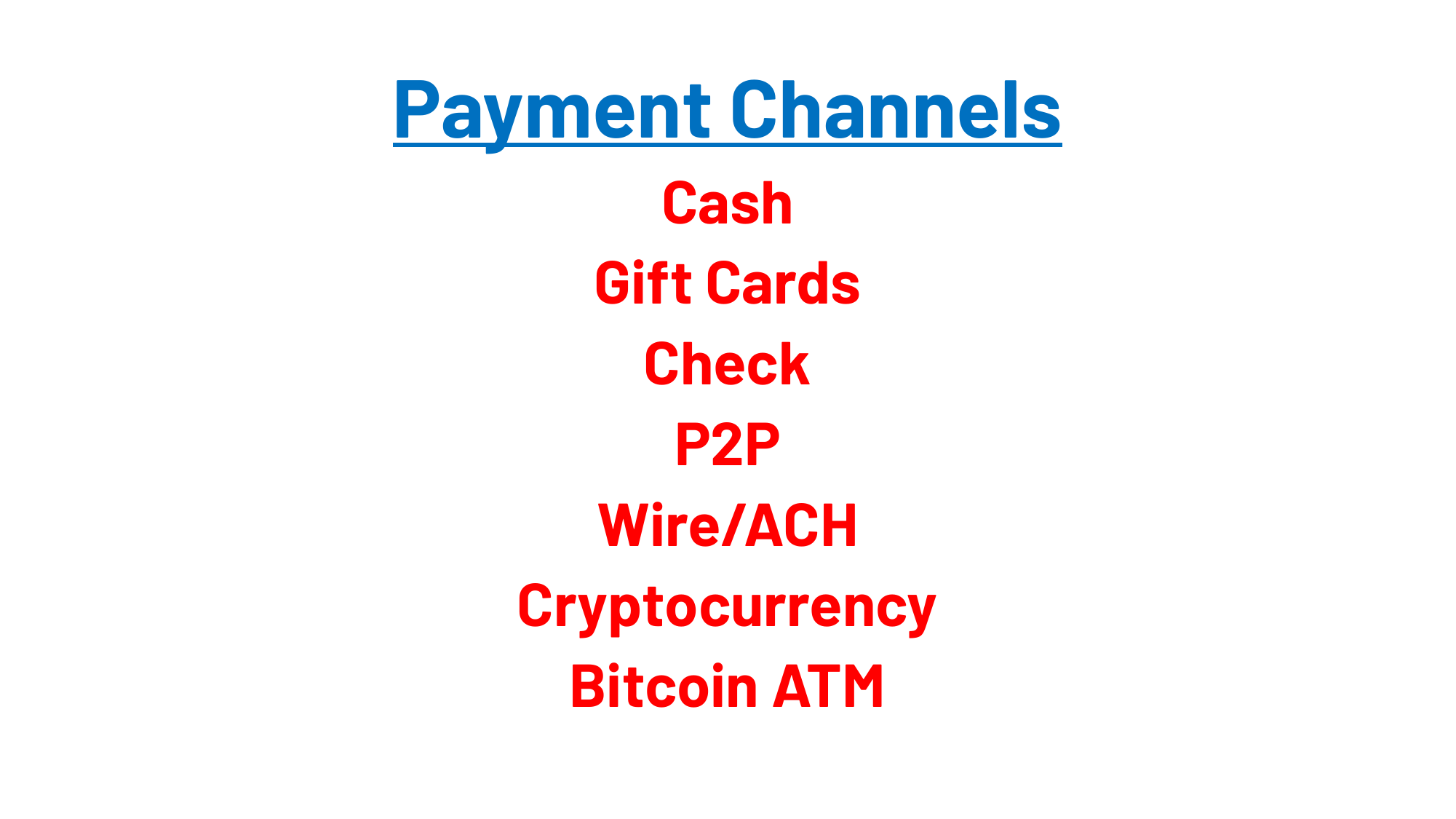

Payment Channels
Cash
Gift Cards
Check
P2P
Wire/ACH
Cryptocurrency
Bitcoin ATM